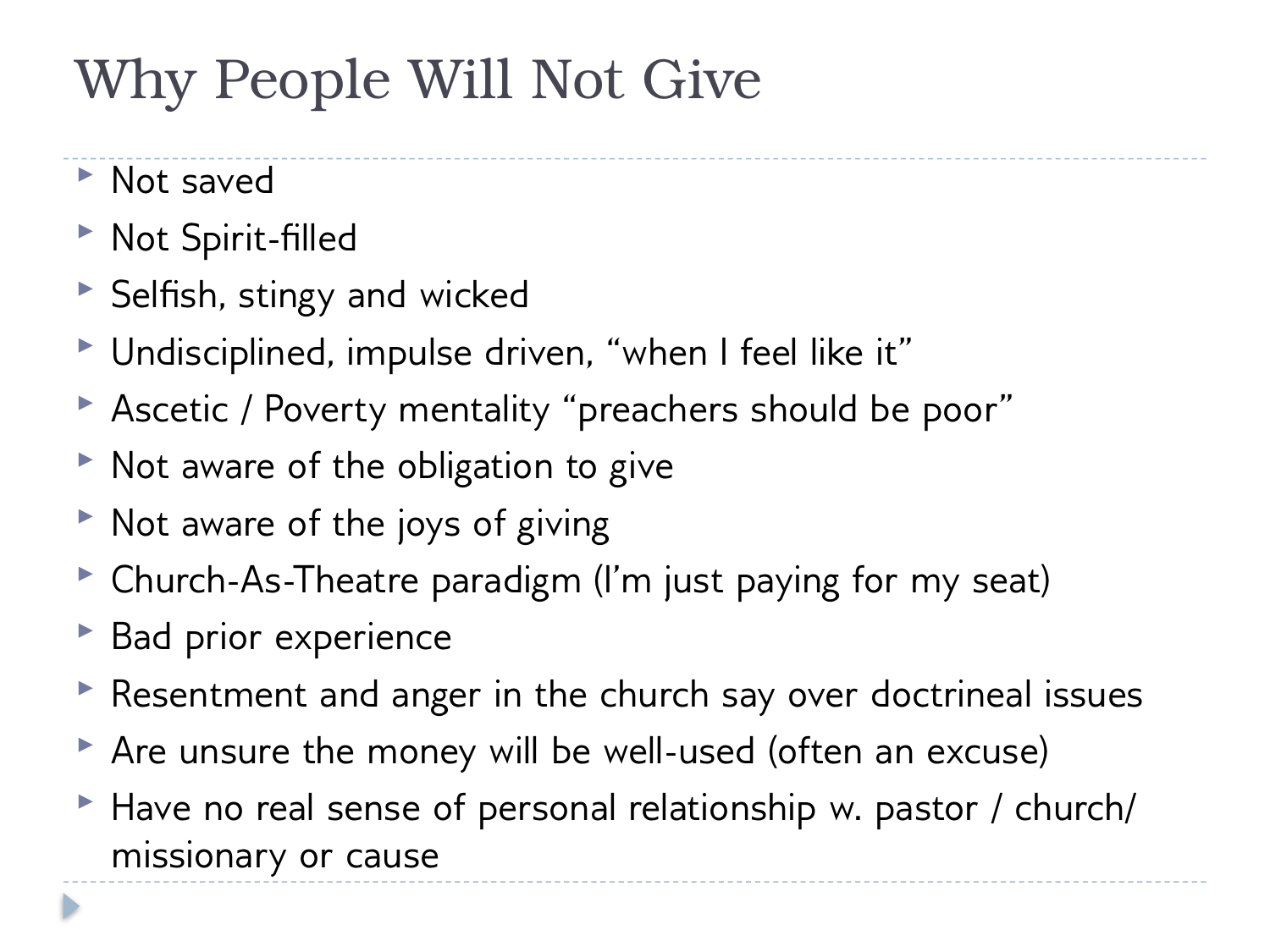

# Why People Will Not Give
Not saved
Not Spirit-filled
Selfish, stingy and wicked
Undisciplined, impulse driven, “when I feel like it”
Ascetic / Poverty mentality “preachers should be poor”
Not aware of the obligation to give
Not aware of the joys of giving
Church-As-Theatre paradigm (I’m just paying for my seat)
Bad prior experience
Resentment and anger in the church say over doctrineal issues
Are unsure the money will be well-used (often an excuse)
Have no real sense of personal relationship w. pastor / church/ missionary or cause